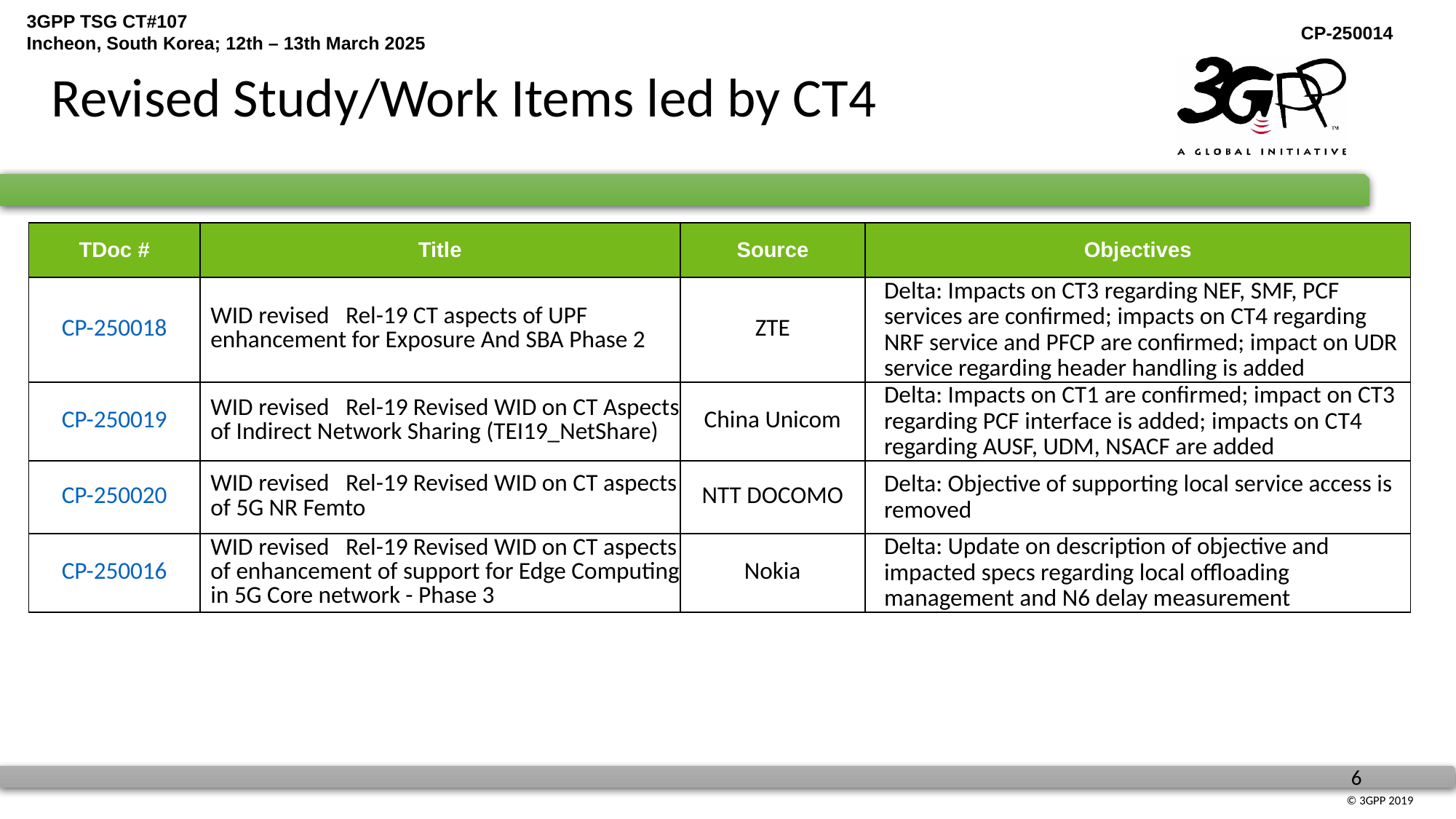

# Revised Study/Work Items led by CT4
| TDoc # | Title | Source | Objectives |
| --- | --- | --- | --- |
| CP-250018 | WID revised Rel-19 CT aspects of UPF enhancement for Exposure And SBA Phase 2 | ZTE | Delta: Impacts on CT3 regarding NEF, SMF, PCF services are confirmed; impacts on CT4 regarding NRF service and PFCP are confirmed; impact on UDR service regarding header handling is added |
| CP-250019 | WID revised Rel-19 Revised WID on CT Aspects of Indirect Network Sharing (TEI19\_NetShare) | China Unicom | Delta: Impacts on CT1 are confirmed; impact on CT3 regarding PCF interface is added; impacts on CT4 regarding AUSF, UDM, NSACF are added |
| CP-250020 | WID revised Rel-19 Revised WID on CT aspects of 5G NR Femto | NTT DOCOMO | Delta: Objective of supporting local service access is removed |
| CP-250016 | WID revised Rel-19 Revised WID on CT aspects of enhancement of support for Edge Computing in 5G Core network - Phase 3 | Nokia | Delta: Update on description of objective and impacted specs regarding local offloading management and N6 delay measurement |